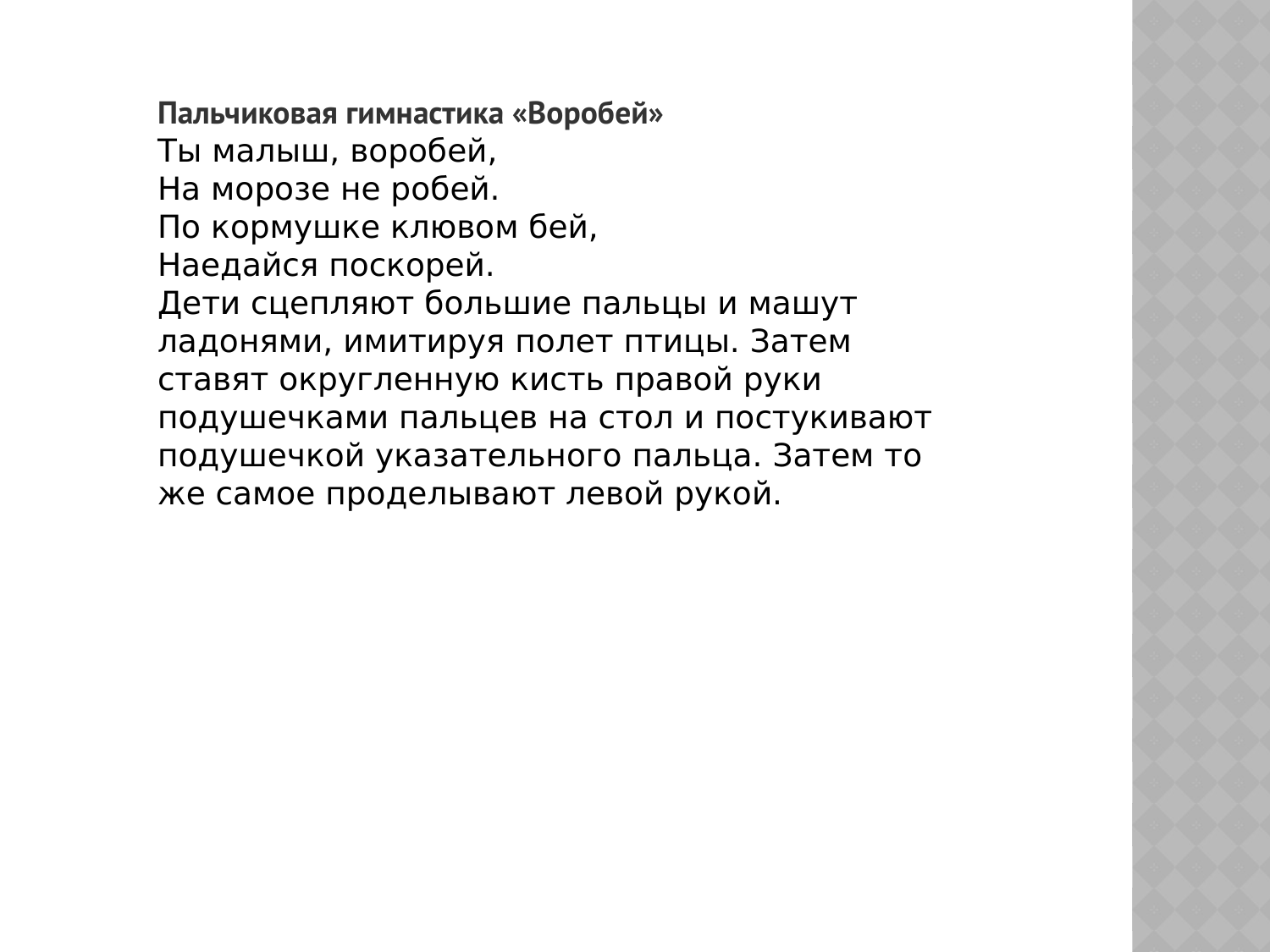

Пальчиковая гимнастика «Воробей»
Ты малыш, воробей,
На морозе не робей.
По кормушке клювом бей,
Наедайся поскорей.
Дети сцепляют большие пальцы и машут ладонями, имитируя полет птицы. Затем ставят округленную кисть правой руки подушечками пальцев на стол и постукивают подушечкой указательного пальца. Затем то же самое проделывают левой рукой.